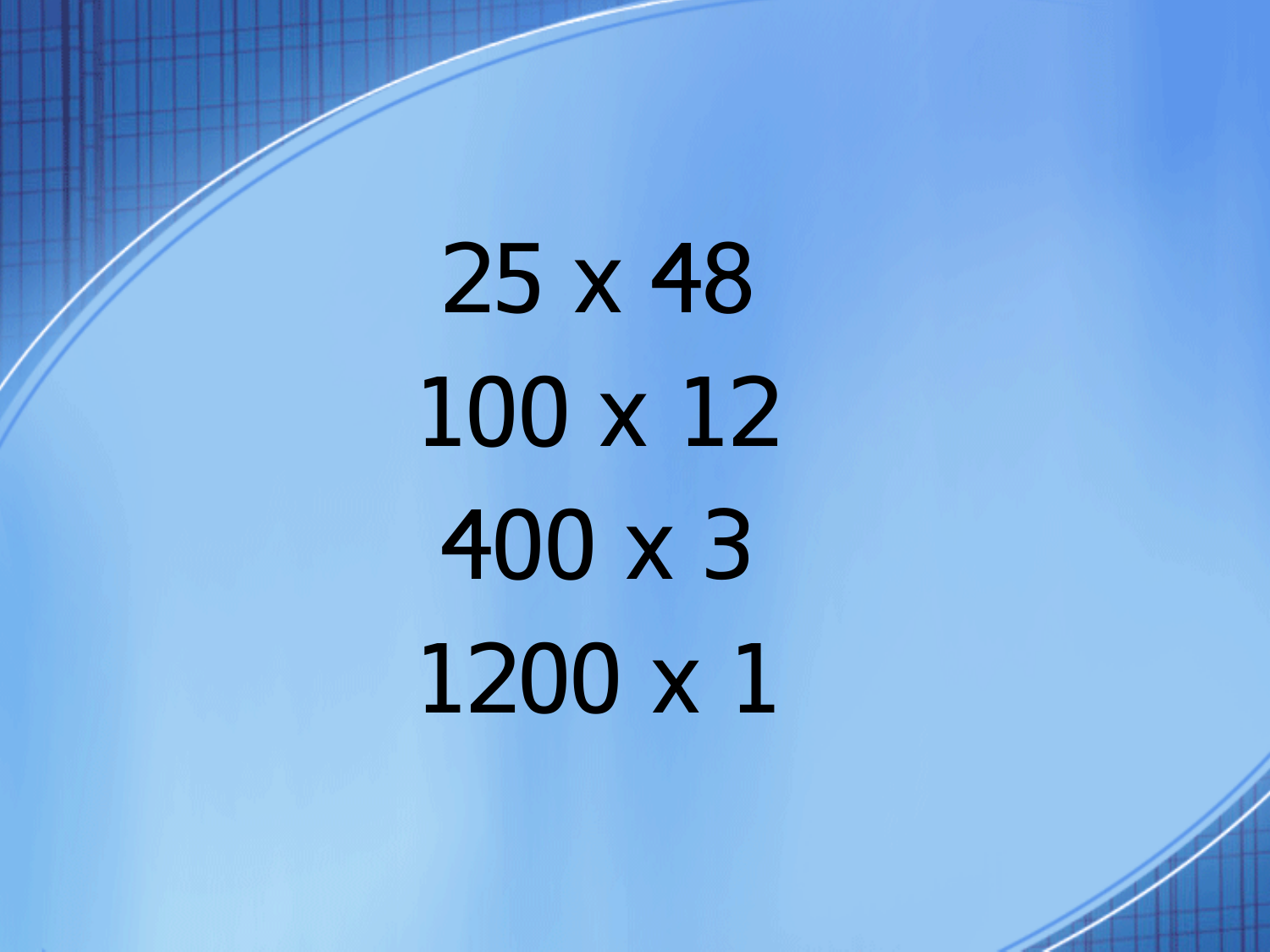

25 x 48
100 x 12
400 x 3
1200 x 1